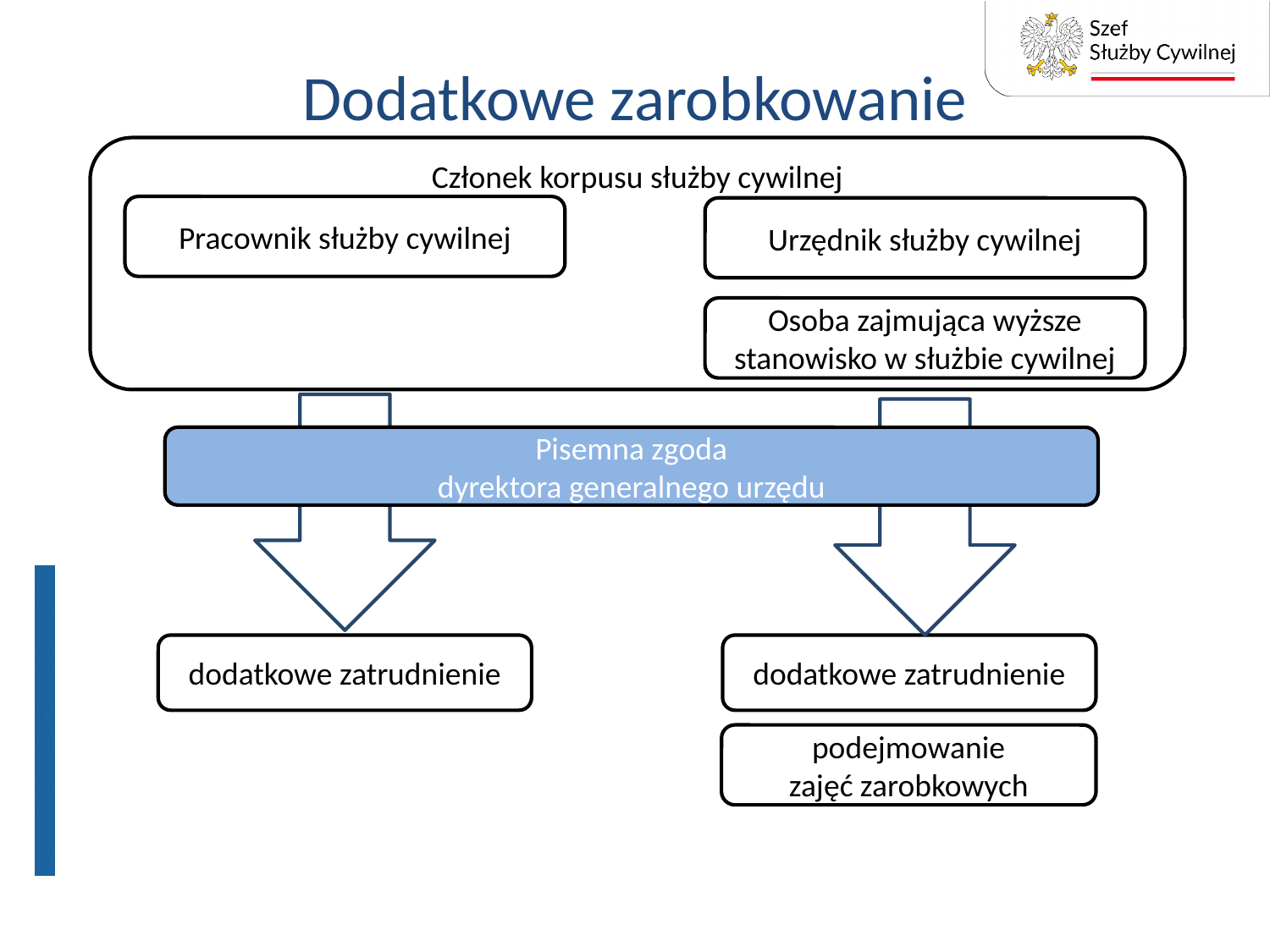

# Dodatkowe zarobkowanie
Członek korpusu służby cywilnej
Pracownik służby cywilnej
Urzędnik służby cywilnej
Osoba zajmująca wyższe stanowisko w służbie cywilnej

Pisemna zgoda
dyrektora generalnego urzędu
dodatkowe zatrudnienie
dodatkowe zatrudnienie
podejmowanie
zajęć zarobkowych